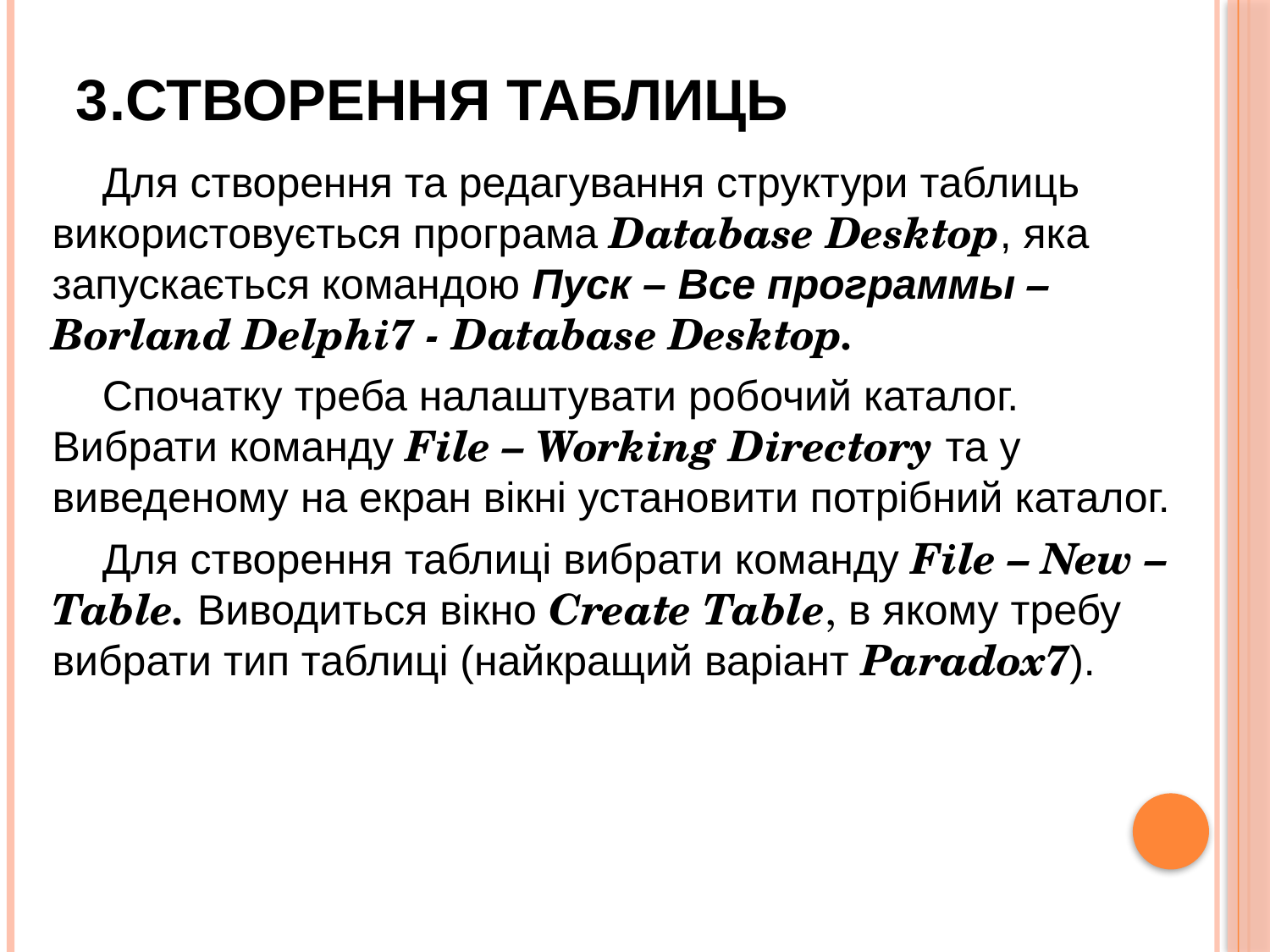

# 3.Створення таблиць
Для створення та редагування структури таблиць використовується програма Database Desktop, яка запускається командою Пуск – Все программы – Borland Delphi7 - Database Desktop.
Спочатку треба налаштувати робочий каталог. Вибрати команду File – Working Directory та у виведеному на екран вікні установити потрібний каталог.
Для створення таблиці вибрати команду File – New – Table. Виводиться вікно Create Table, в якому требу вибрати тип таблиці (найкращий варіант Paradox7).